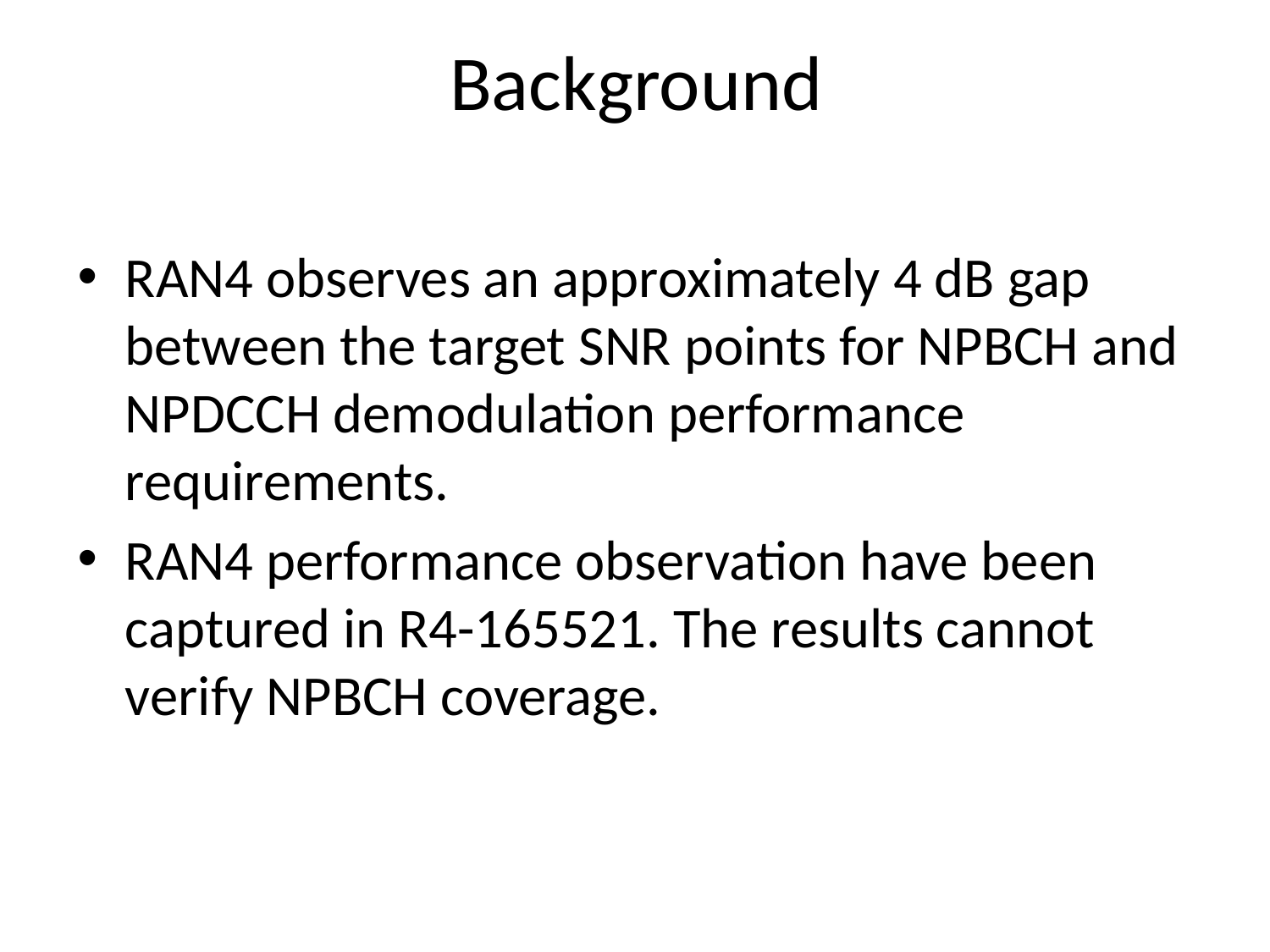

# Background

RAN4 observes an approximately 4 dB gap between the target SNR points for NPBCH and NPDCCH demodulation performance requirements.
RAN4 performance observation have been captured in R4-165521. The results cannot verify NPBCH coverage.